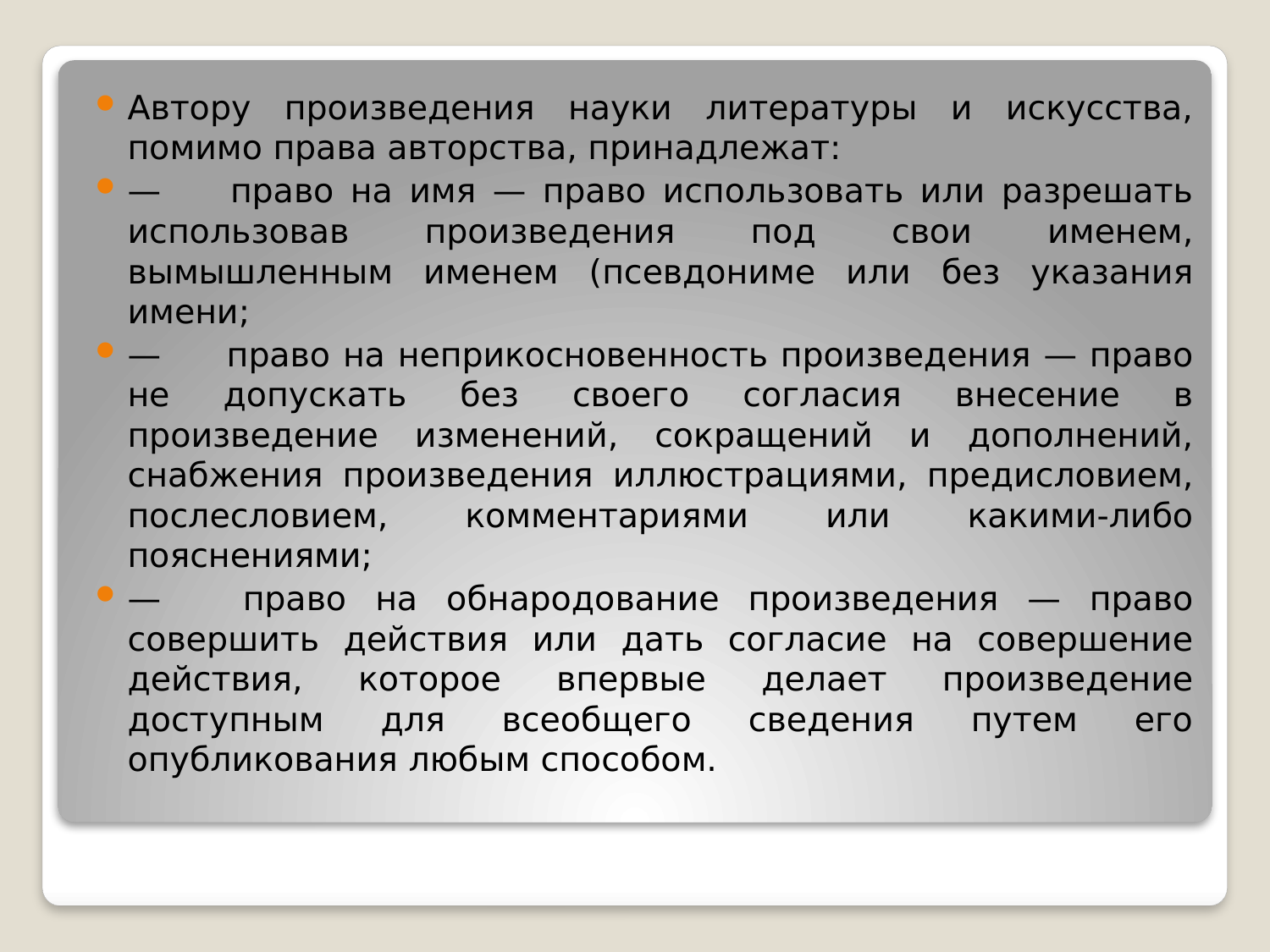

Автору произведения науки литературы и искусства, помимо права авторства, принадлежат:
—	 право на имя — право использовать или разрешать использовав произведения под свои именем, вымышленным именем (псевдониме или без указания имени;
—	 право на неприкосновенность произведения — право не допускать без своего согласия внесение в произведение изменений, сокращений и дополнений, снабжения произведения иллюстрациями, предисловием, послесловием, комментариями или какими-либо пояснениями;
—	 право на обнародование произведения — право совершить действия или дать согласие на совершение действия, которое впервые делает произведение доступным для всеобщего сведения путем его опубликования любым способом.

#